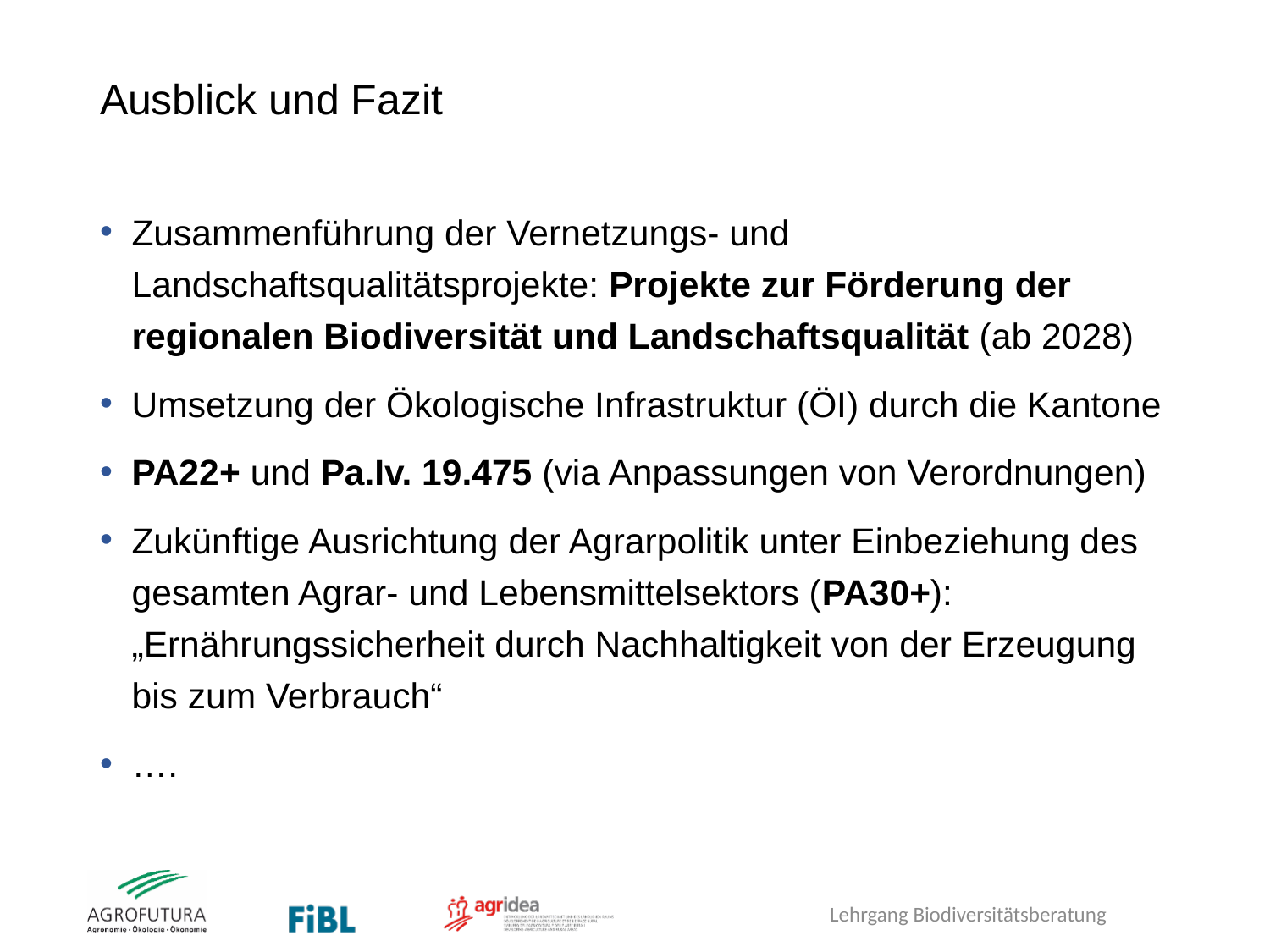

# Ausblick und Fazit
Zusammenführung der Vernetzungs- und Landschaftsqualitätsprojekte: Projekte zur Förderung der regionalen Biodiversität und Landschaftsqualität (ab 2028)
Umsetzung der Ökologische Infrastruktur (ÖI) durch die Kantone
PA22+ und Pa.Iv. 19.475 (via Anpassungen von Verordnungen)
Zukünftige Ausrichtung der Agrarpolitik unter Einbeziehung des gesamten Agrar- und Lebensmittelsektors (PA30+): „Ernährungssicherheit durch Nachhaltigkeit von der Erzeugung bis zum Verbrauch“
….
Lehrgang Biodiversitätsberatung